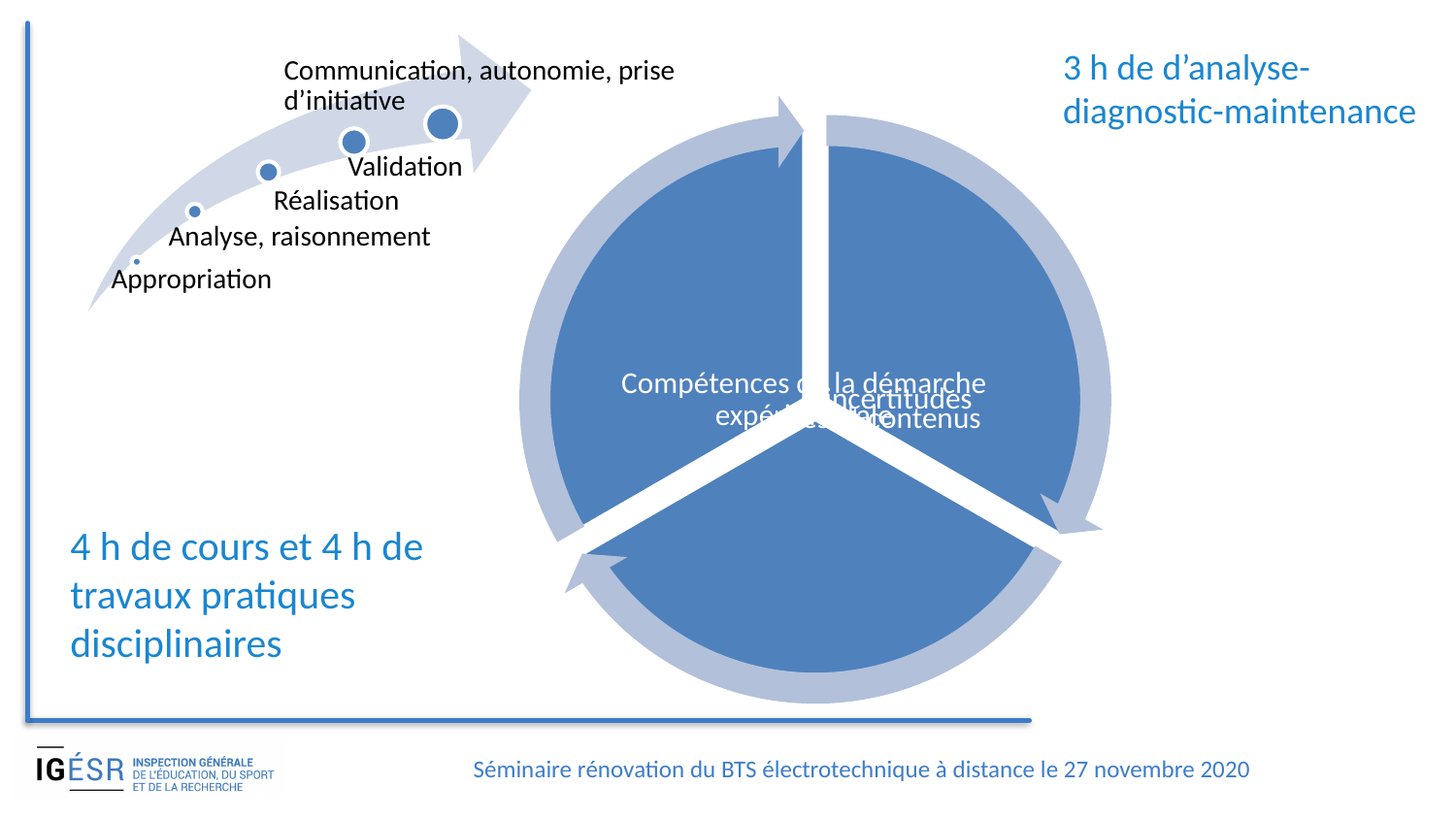

Appropriation
Analyse, raisonnement
Réalisation
Validation
Communication, autonomie, prise d’initiative
3 h de d’analyse-diagnostic-maintenance
Mesures et incertitudes
Connaissances et contenus
Compétences de la démarche expérimentale
# 4 h de cours et 4 h de travaux pratiques disciplinaires